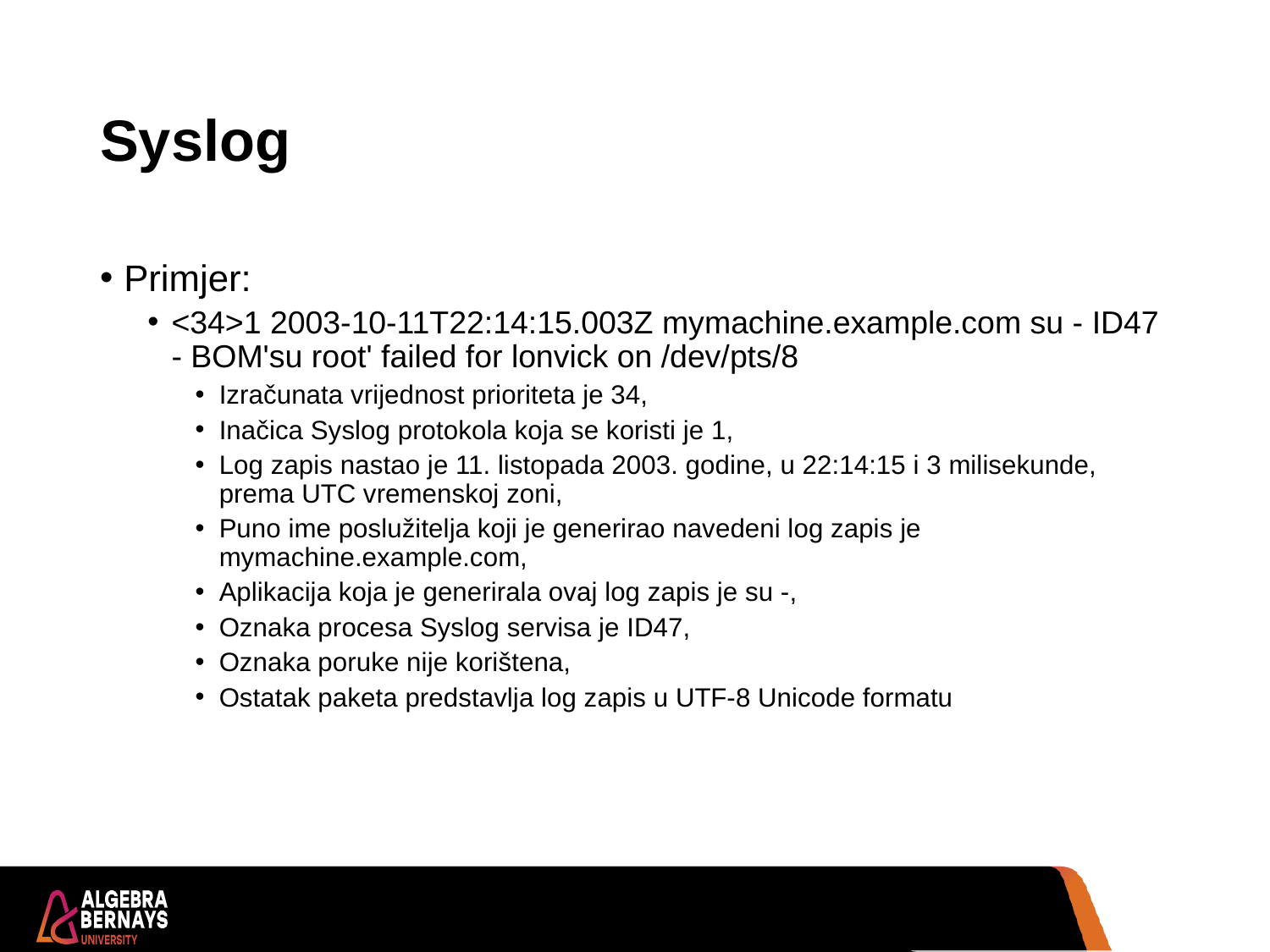

# Syslog
Primjer:
<34>1 2003-10-11T22:14:15.003Z mymachine.example.com su - ID47 - BOM'su root' failed for lonvick on /dev/pts/8
Izračunata vrijednost prioriteta je 34,
Inačica Syslog protokola koja se koristi je 1,
Log zapis nastao je 11. listopada 2003. godine, u 22:14:15 i 3 milisekunde, prema UTC vremenskoj zoni,
Puno ime poslužitelja koji je generirao navedeni log zapis je mymachine.example.com,
Aplikacija koja je generirala ovaj log zapis je su -,
Oznaka procesa Syslog servisa je ID47,
Oznaka poruke nije korištena,
Ostatak paketa predstavlja log zapis u UTF-8 Unicode formatu